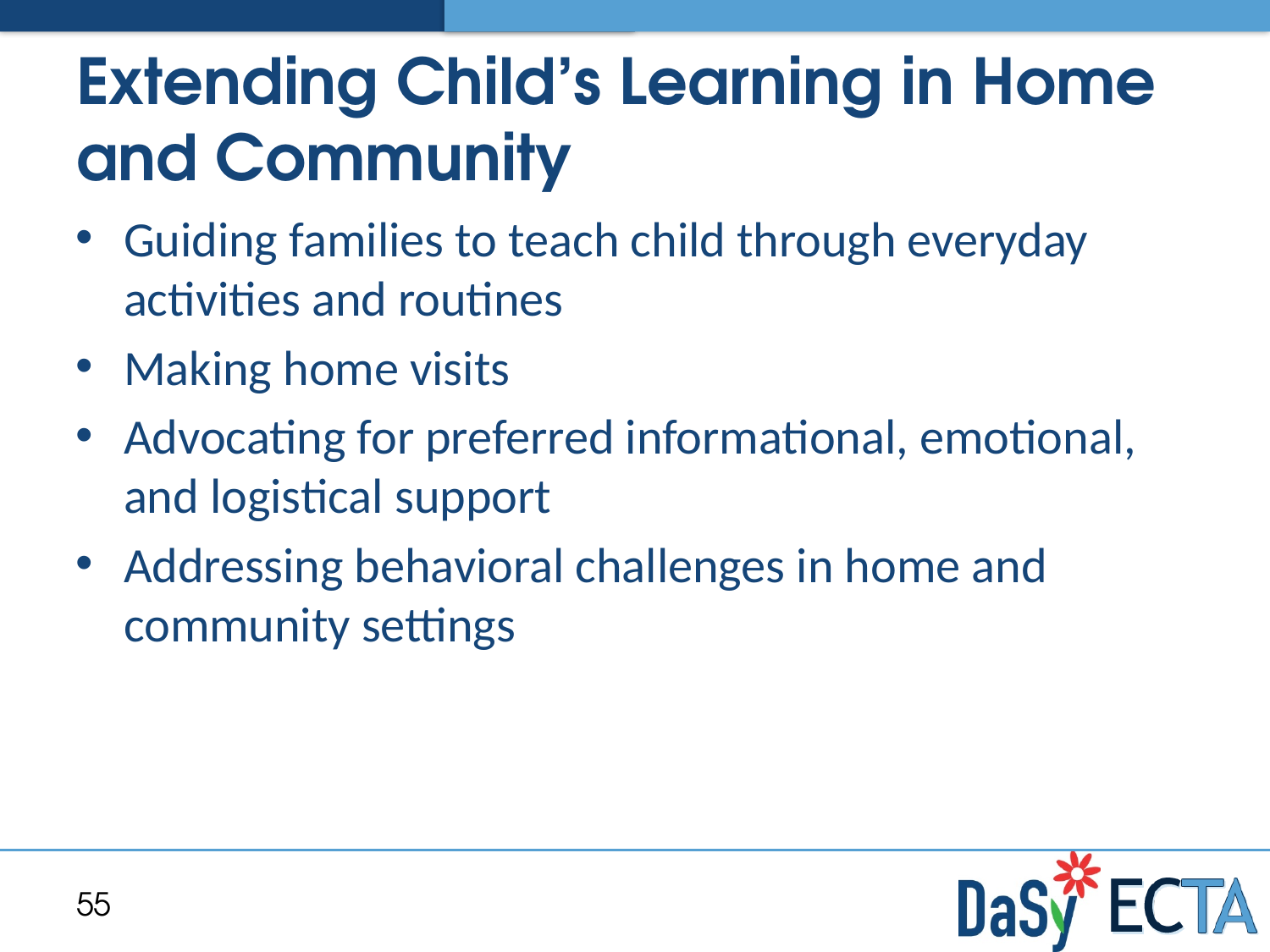

# Extending Child’s Learning in Home and Community
Guiding families to teach child through everyday activities and routines
Making home visits
Advocating for preferred informational, emotional, and logistical support
Addressing behavioral challenges in home and community settings
55